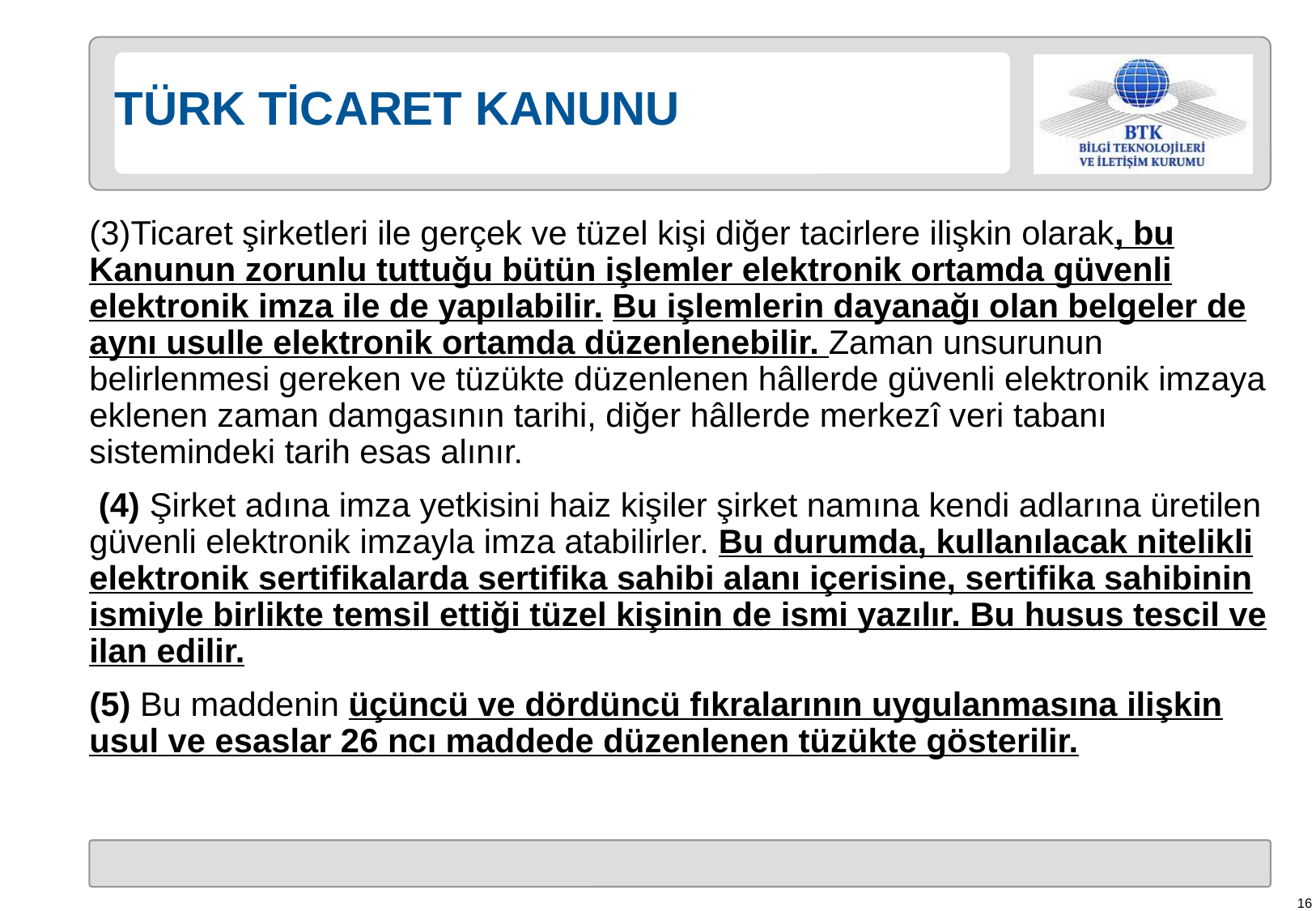

# TÜRK TİCARET KANUNU
(3)Ticaret şirketleri ile gerçek ve tüzel kişi diğer tacirlere ilişkin olarak, bu Kanunun zorunlu tuttuğu bütün işlemler elektronik ortamda güvenli elektronik imza ile de yapılabilir. Bu işlemlerin dayanağı olan belgeler de aynı usulle elektronik ortamda düzenlenebilir. Zaman unsurunun belirlenmesi gereken ve tüzükte düzenlenen hâllerde güvenli elektronik imzaya eklenen zaman damgasının tarihi, diğer hâllerde merkezî veri tabanı sistemindeki tarih esas alınır.
 (4) Şirket adına imza yetkisini haiz kişiler şirket namına kendi adlarına üretilen güvenli elektronik imzayla imza atabilirler. Bu durumda, kullanılacak nitelikli elektronik sertifikalarda sertifika sahibi alanı içerisine, sertifika sahibinin ismiyle birlikte temsil ettiği tüzel kişinin de ismi yazılır. Bu husus tescil ve ilan edilir.
(5) Bu maddenin üçüncü ve dördüncü fıkralarının uygulanmasına ilişkin usul ve esaslar 26 ncı maddede düzenlenen tüzükte gösterilir.